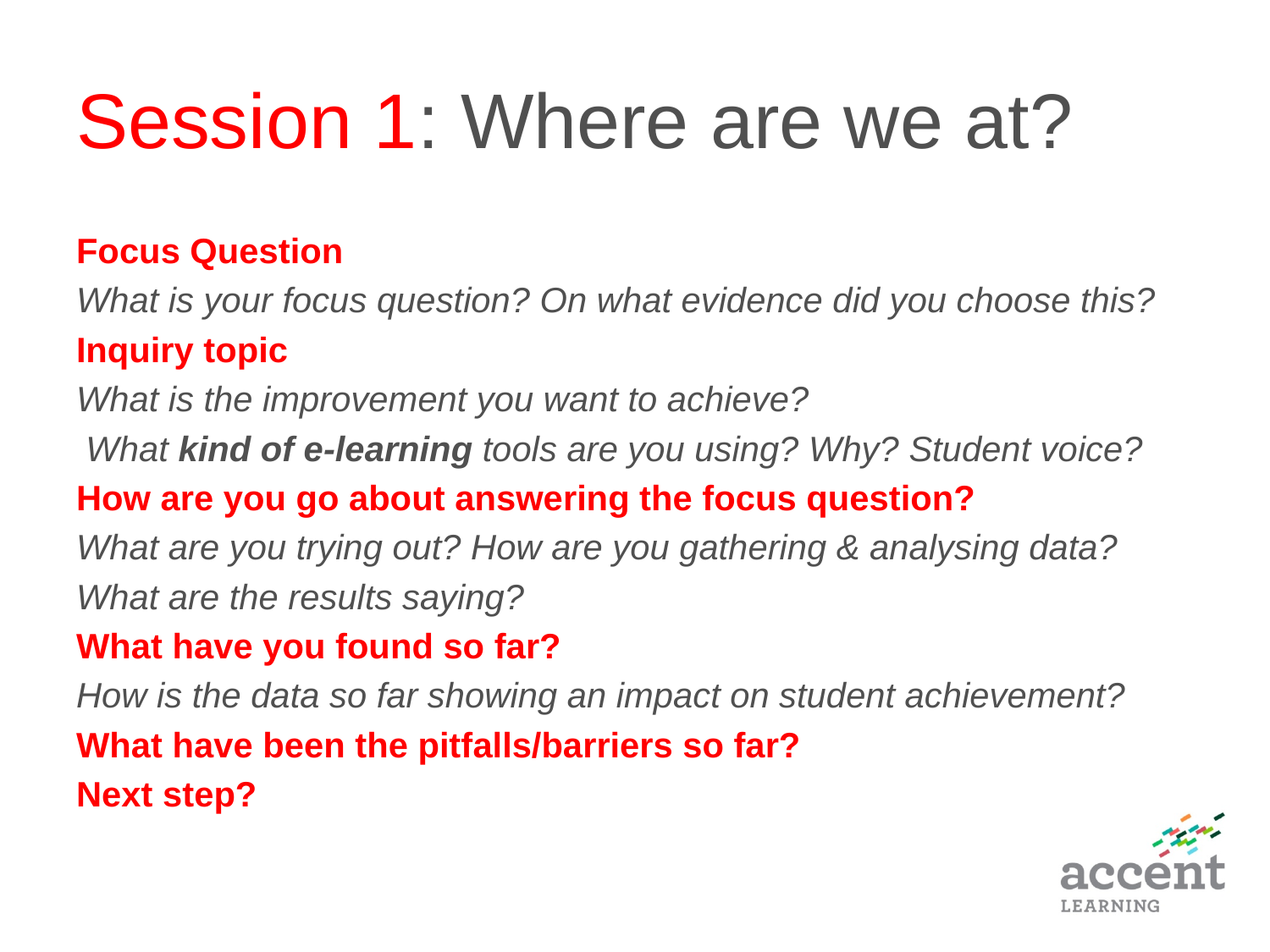

# Session 1: Where are we at?
Focus Question
What is your focus question? On what evidence did you choose this?
Inquiry topic
What is the improvement you want to achieve?
 What kind of e-learning tools are you using? Why? Student voice?
How are you go about answering the focus question?
What are you trying out? How are you gathering & analysing data?
What are the results saying?
What have you found so far?
How is the data so far showing an impact on student achievement?
What have been the pitfalls/barriers so far?
Next step?